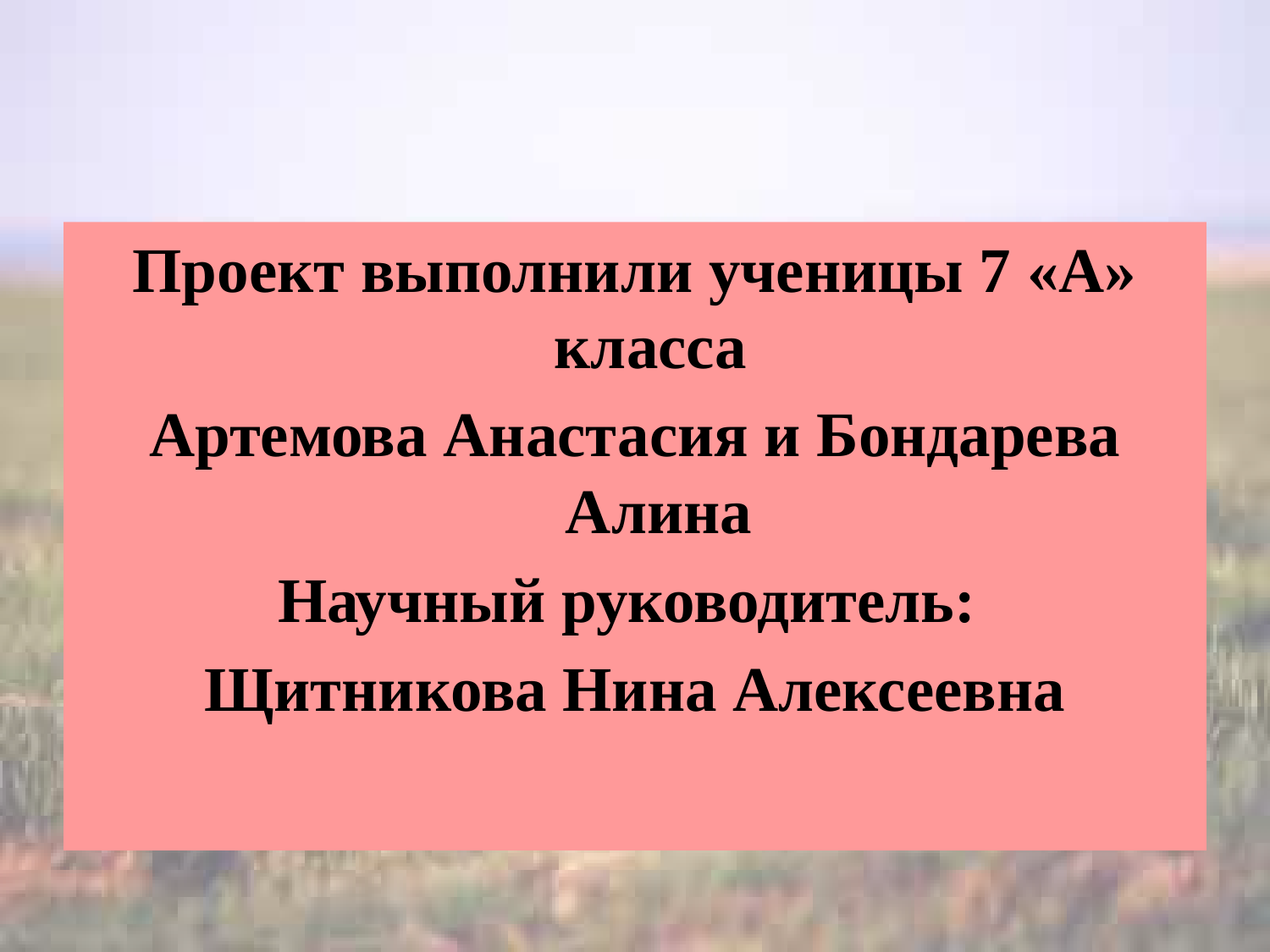

Проект выполнили ученицы 7 «А» класса
Артемова Анастасия и Бондарева Алина
Научный руководитель:
Щитникова Нина Алексеевна